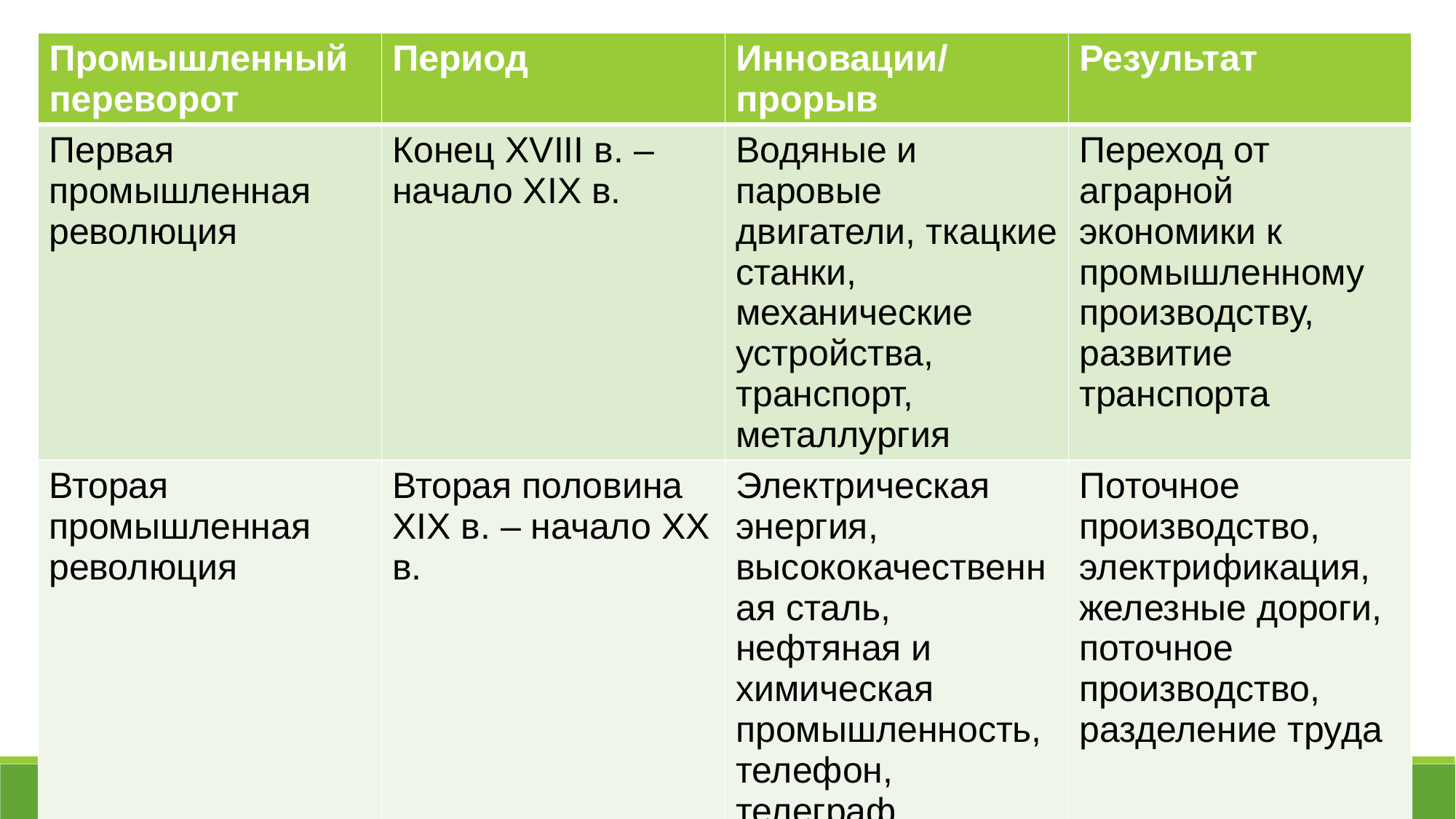

| Промышленный переворот | Период | Инновации/прорыв | Результат |
| --- | --- | --- | --- |
| Первая промышленная революция | Конец XVIII в. – начало XIX в. | Водяные и паровые двигатели, ткацкие станки, механические устройства, транспорт, металлургия | Переход от аграрной экономики к промышленному производству, развитие транспорта |
| Вторая промышленная революция | Вторая половина XIX в. – начало XX в. | Электрическая энергия, высококачественная сталь, нефтяная и химическая промышленность, телефон, телеграф | Поточное производство, электрификация, железные дороги, поточное производство, разделение труда |